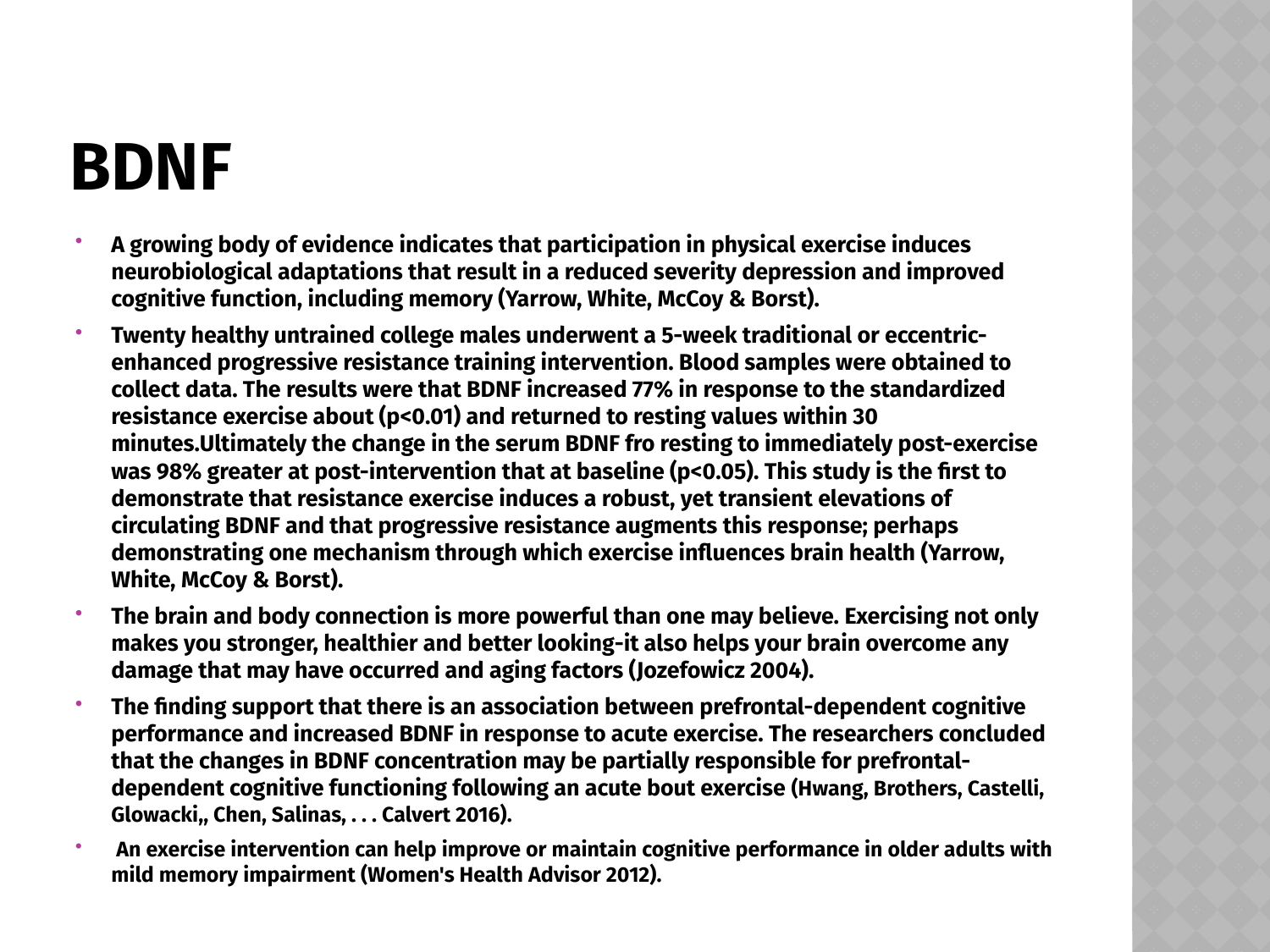

# BDNF
A growing body of evidence indicates that participation in physical exercise induces neurobiological adaptations that result in a reduced severity depression and improved cognitive function, including memory (Yarrow, White, McCoy & Borst).
Twenty healthy untrained college males underwent a 5-week traditional or eccentric-enhanced progressive resistance training intervention. Blood samples were obtained to collect data. The results were that BDNF increased 77% in response to the standardized resistance exercise about (p<0.01) and returned to resting values within 30 minutes.Ultimately the change in the serum BDNF fro resting to immediately post-exercise was 98% greater at post-intervention that at baseline (p<0.05). This study is the first to demonstrate that resistance exercise induces a robust, yet transient elevations of circulating BDNF and that progressive resistance augments this response; perhaps demonstrating one mechanism through which exercise influences brain health (Yarrow, White, McCoy & Borst).
The brain and body connection is more powerful than one may believe. Exercising not only makes you stronger, healthier and better looking-it also helps your brain overcome any damage that may have occurred and aging factors (Jozefowicz 2004).
The finding support that there is an association between prefrontal-dependent cognitive performance and increased BDNF in response to acute exercise. The researchers concluded that the changes in BDNF concentration may be partially responsible for prefrontal-dependent cognitive functioning following an acute bout exercise (Hwang, Brothers, Castelli, Glowacki,, Chen, Salinas, . . . Calvert 2016).
 An exercise intervention can help improve or maintain cognitive performance in older adults with mild memory impairment (Women's Health Advisor 2012).